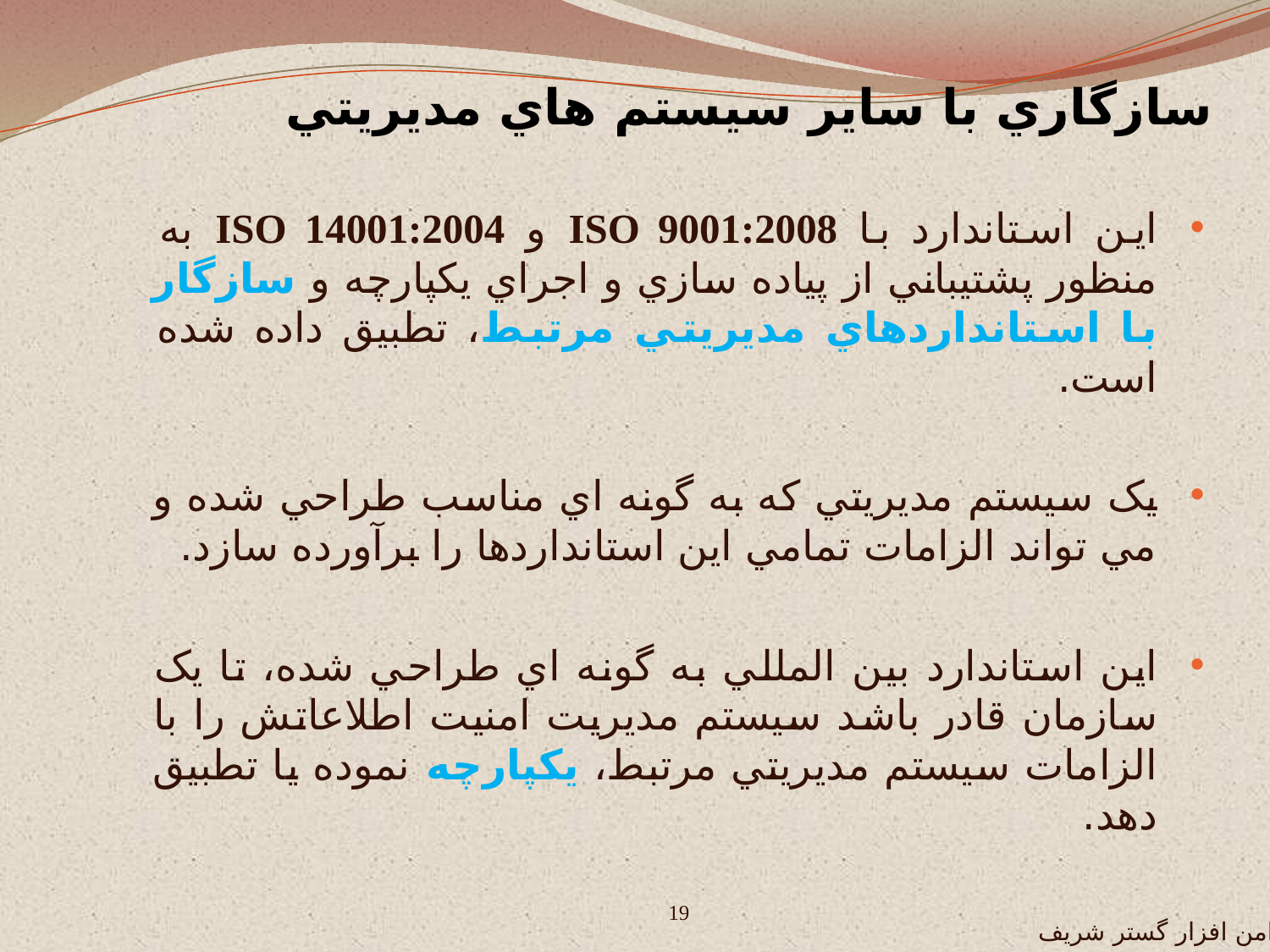

سازگاري با ساير سيستم هاي مديريتي

اين استاندارد با ISO 9001:2008 و ISO 14001:2004 به منظور پشتيباني از پياده سازي و اجراي يکپارچه و سازگار با استانداردهاي مديريتي مرتبط، تطبيق داده شده است.

يک سيستم مديريتي که به گونه اي مناسب طراحي شده و مي تواند الزامات تمامي اين استانداردها را برآورده سازد.

اين استاندارد بين المللي به گونه اي طراحي شده، تا يک سازمان قادر باشد سيستم مديريت امنيت اطلاعاتش را با الزامات سيستم مديريتي مرتبط، يکپارچه نموده يا تطبيق دهد.